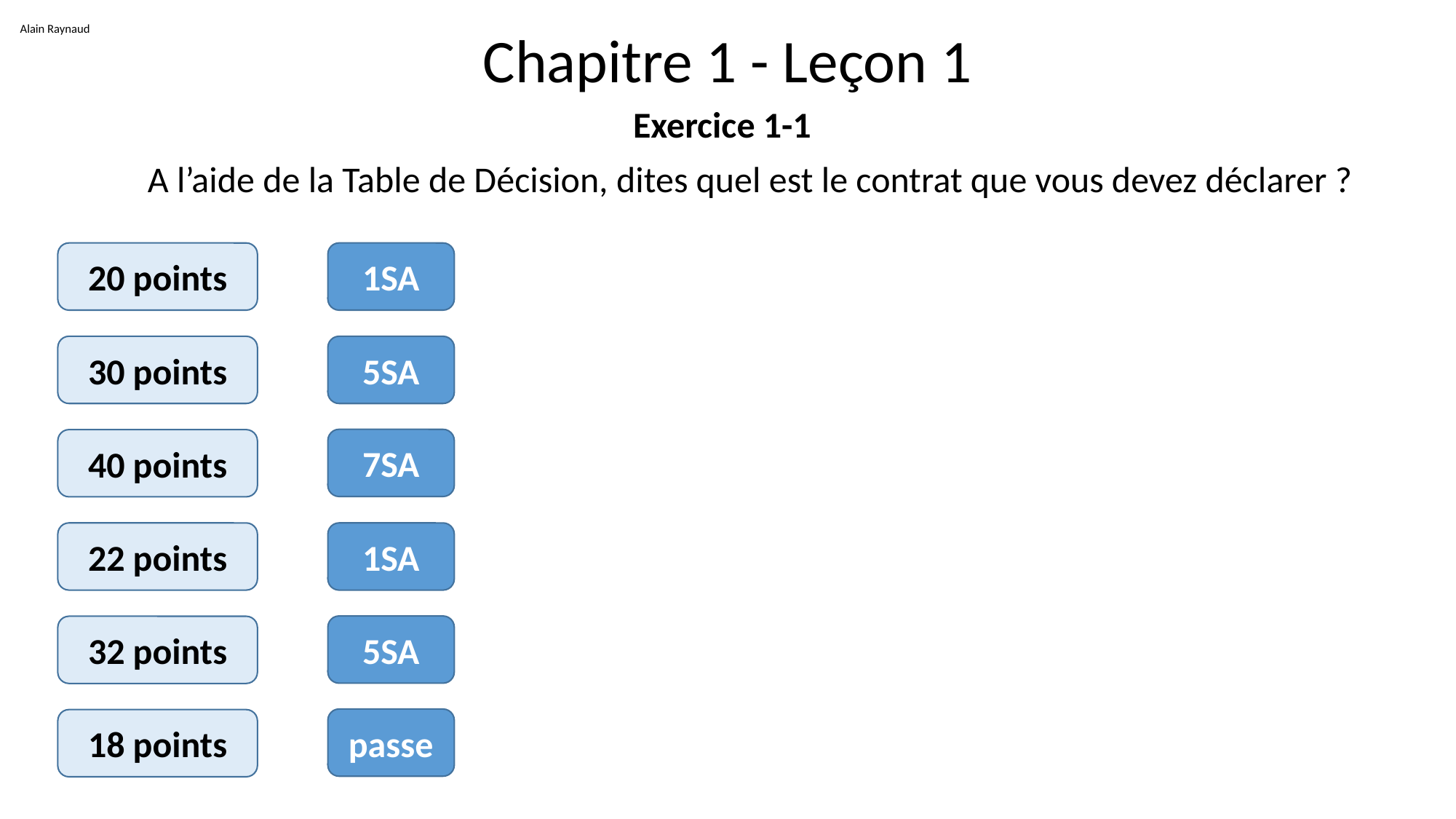

Alain Raynaud
# Chapitre 1 - Leçon 1
Exercice 1-1
	A l’aide de la Table de Décision, dites quel est le contrat que vous devez déclarer ?
20 points
1SA
30 points
5SA
7SA
40 points
22 points
1SA
5SA
32 points
passe
18 points